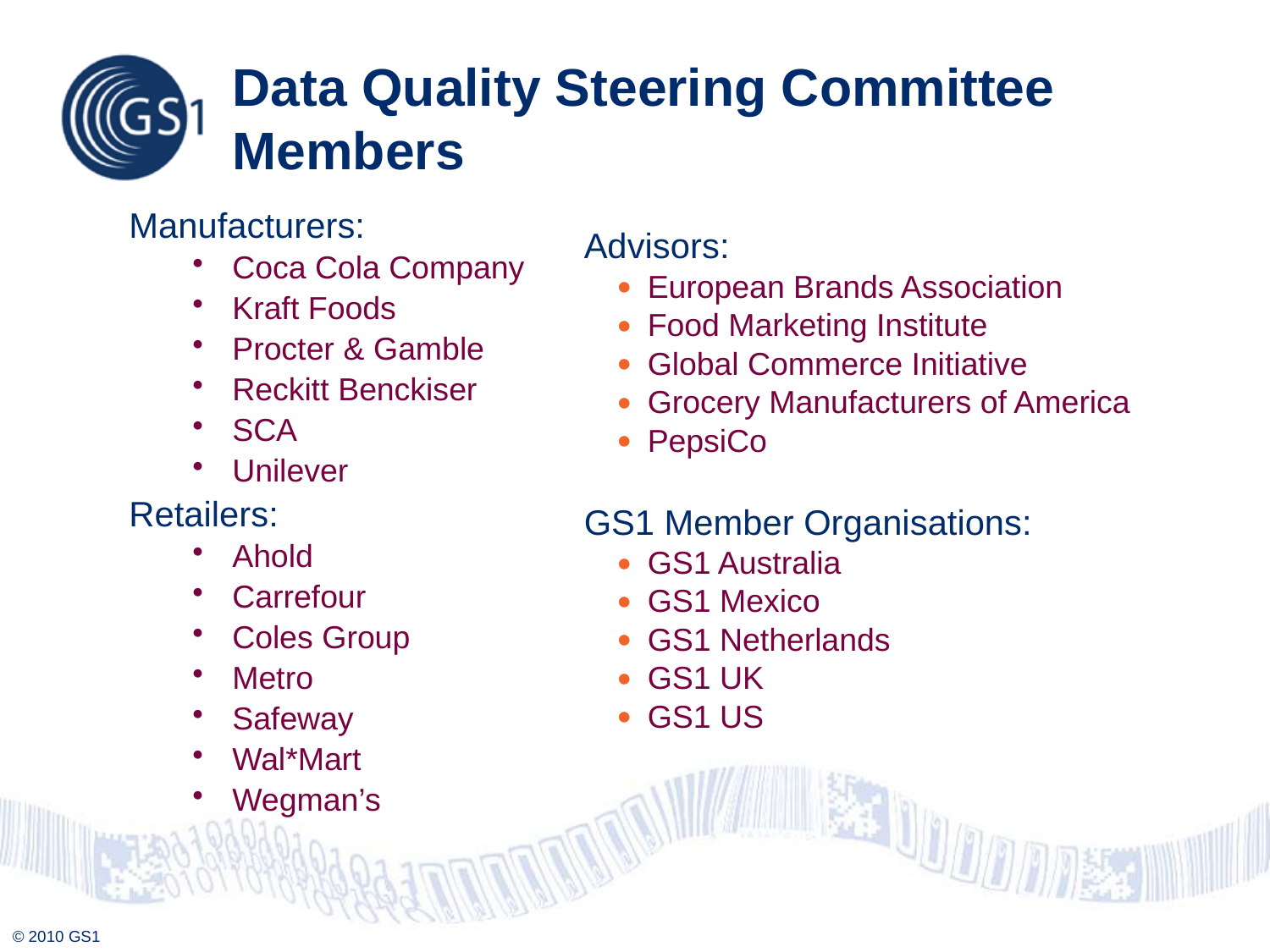

# Data Quality Steering Committee Members
Manufacturers:
Coca Cola Company
Kraft Foods
Procter & Gamble
Reckitt Benckiser
SCA
Unilever
Retailers:
Ahold
Carrefour
Coles Group
Metro
Safeway
Wal*Mart
Wegman’s
Advisors:
European Brands Association
Food Marketing Institute
Global Commerce Initiative
Grocery Manufacturers of America
PepsiCo

GS1 Member Organisations:
GS1 Australia
GS1 Mexico
GS1 Netherlands
GS1 UK
GS1 US